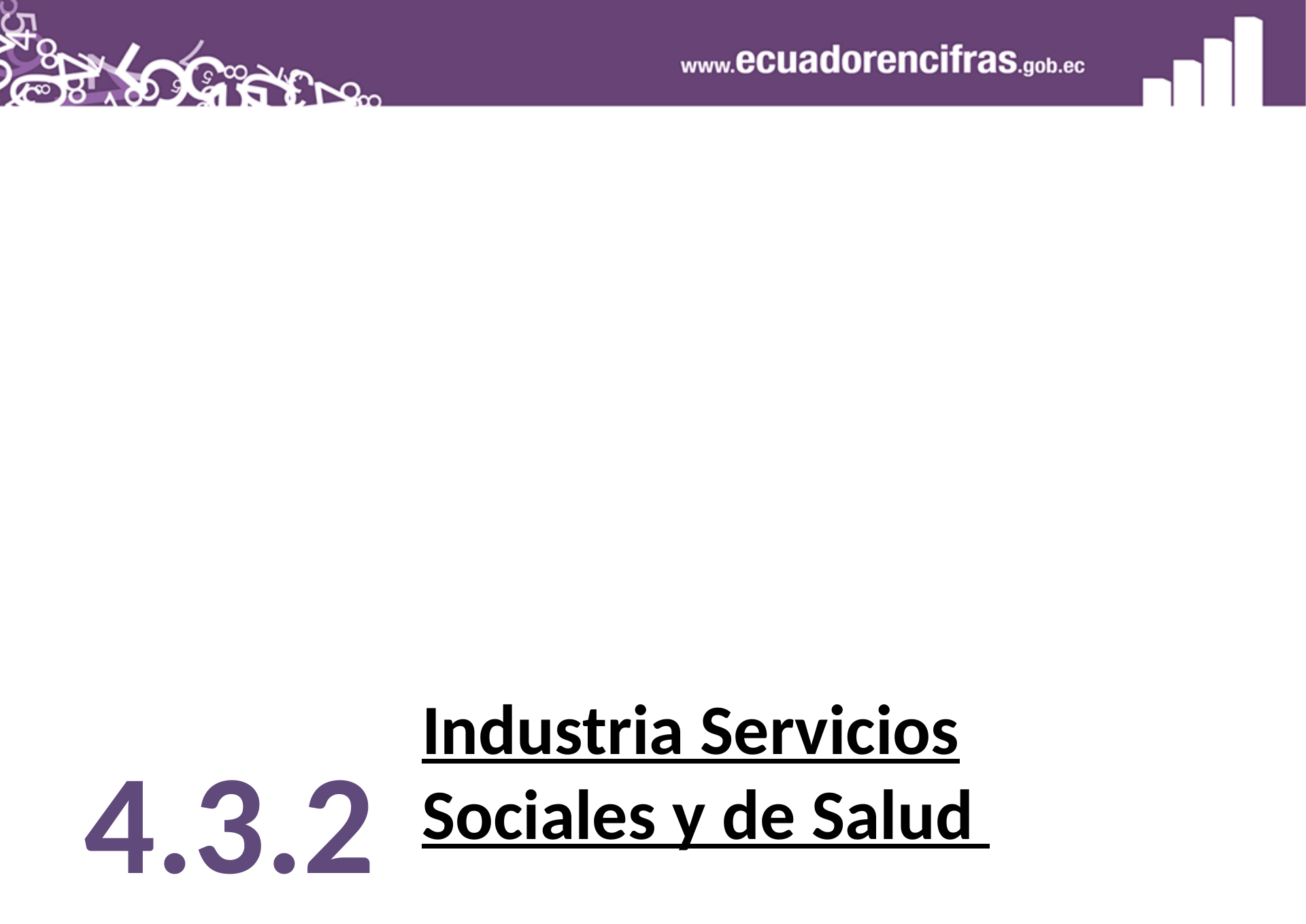

Industria Servicios Sociales y de Salud
4.3.2